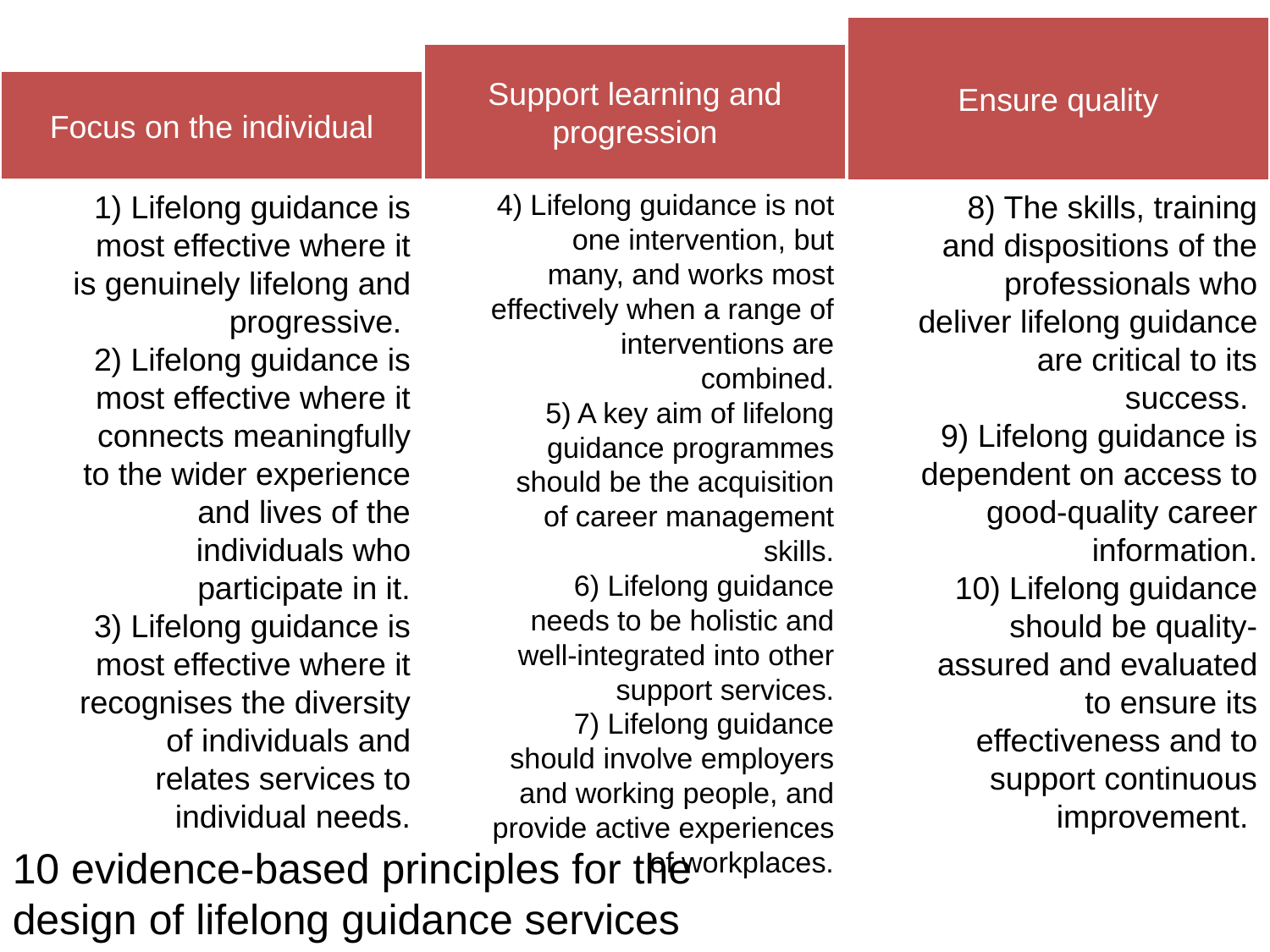

Focus on the individual
1) Lifelong guidance is most effective where it is genuinely lifelong and progressive.
Support learning and progression
4) Lifelong guidance is not one intervention, but many, and works most effectively when a range of interventions are combined.
Ensure quality
8) The skills, training and dispositions of the professionals who deliver lifelong guidance are critical to its success.
5) A key aim of lifelong guidance programmes should be the acquisition of career management skills.
6) Lifelong guidance needs to be holistic and well-integrated into other support services.
7) Lifelong guidance should involve employers and working people, and provide active experiences of workplaces.
2) Lifelong guidance is most effective where it connects meaningfully to the wider experience and lives of the individuals who participate in it.
3) Lifelong guidance is most effective where it recognises the diversity of individuals and relates services to individual needs.
9) Lifelong guidance is dependent on access to good-quality career information.
10) Lifelong guidance should be quality-assured and evaluated to ensure its effectiveness and to support continuous improvement.
#
10 evidence-based principles for the design of lifelong guidance services